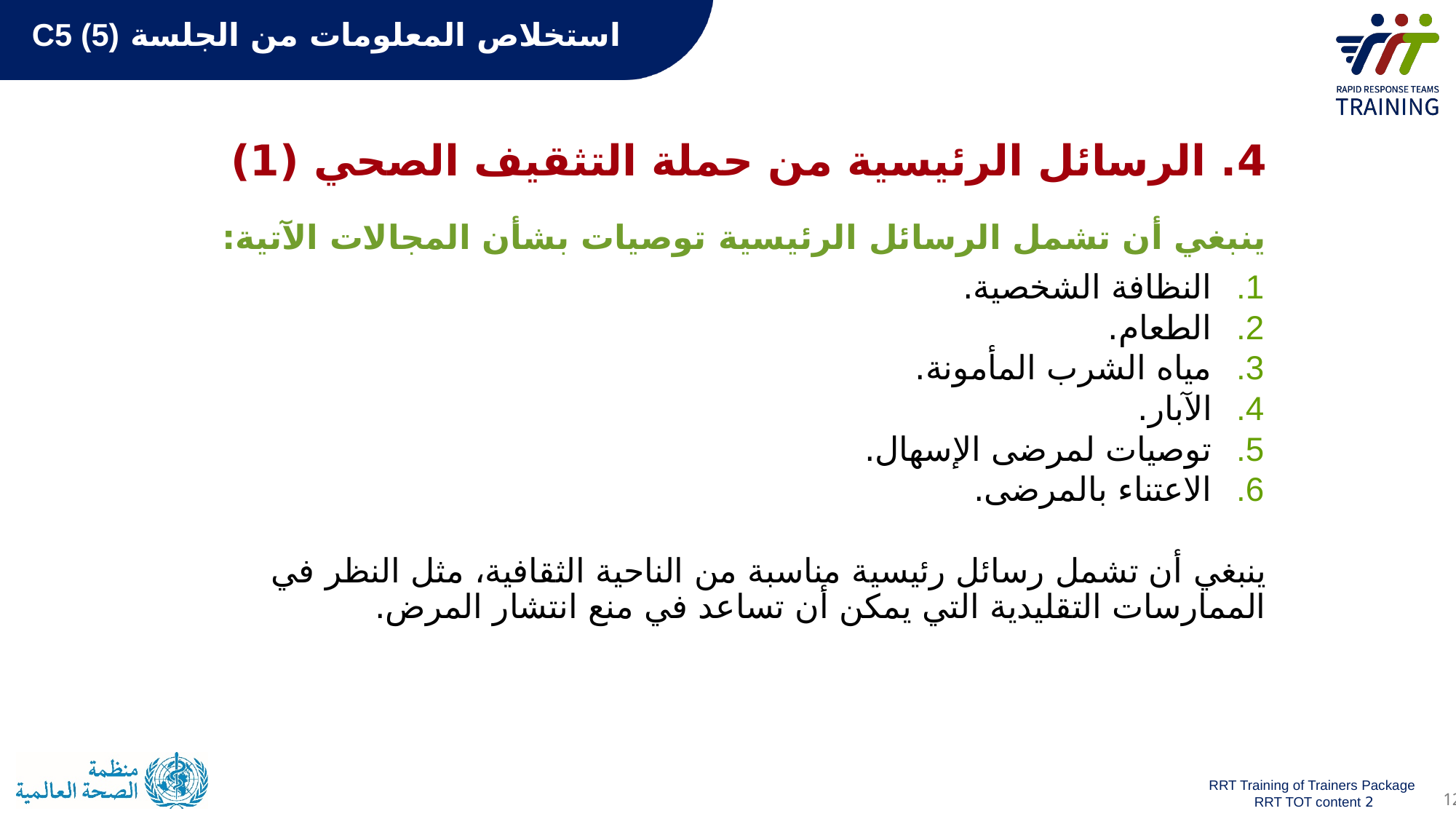

# استخلاص المعلومات من الجلسة C5 (5)
4. الرسائل الرئيسية من حملة التثقيف الصحي (1)
ينبغي أن تشمل الرسائل الرئيسية توصيات بشأن المجالات الآتية:
النظافة الشخصية.
الطعام.
مياه الشرب المأمونة.
الآبار.
توصيات لمرضى الإسهال.
الاعتناء بالمرضى.

ينبغي أن تشمل رسائل رئيسية مناسبة من الناحية الثقافية، مثل النظر في الممارسات التقليدية التي يمكن أن تساعد في منع انتشار المرض.